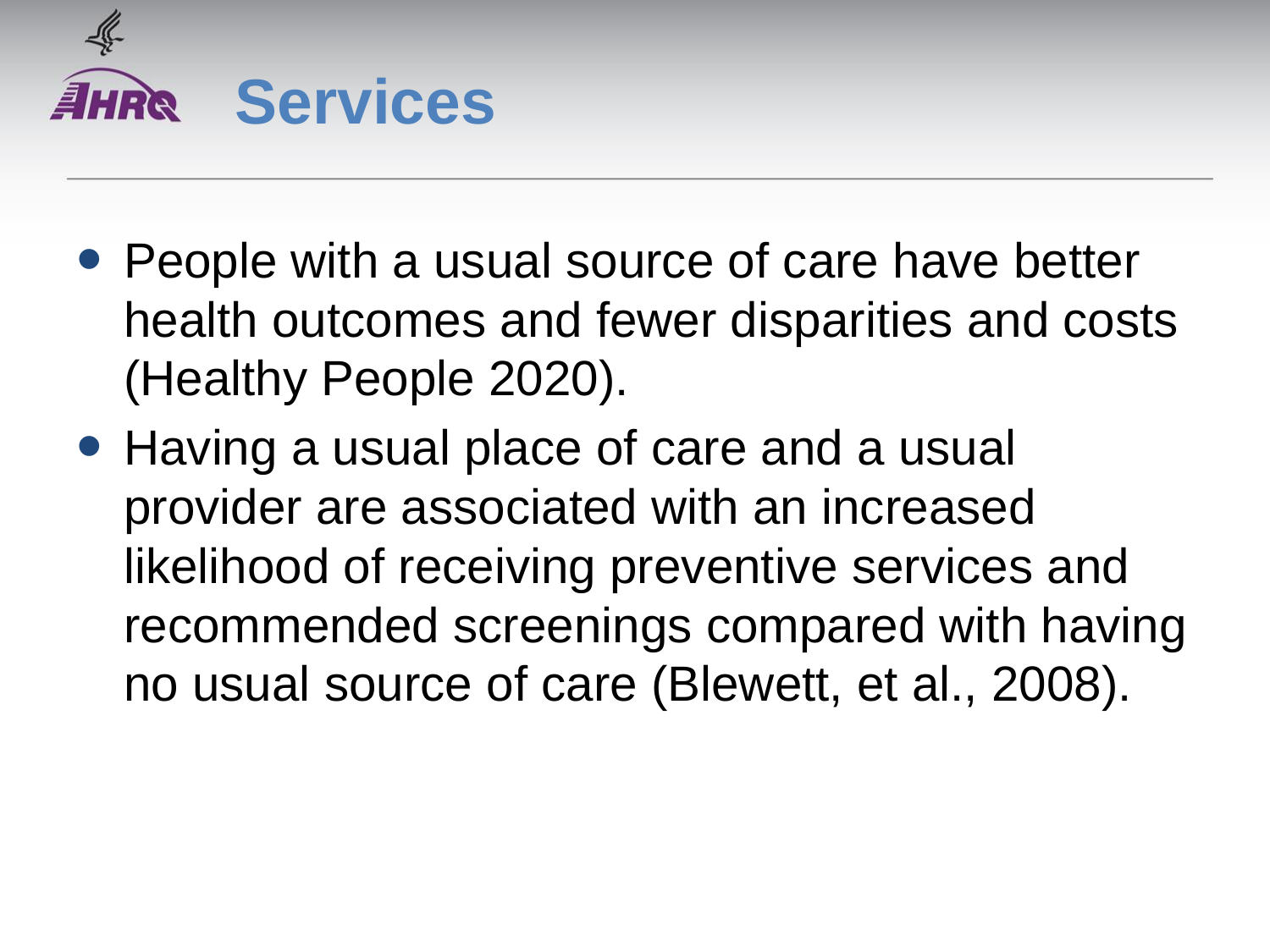

# Services
People with a usual source of care have better health outcomes and fewer disparities and costs (Healthy People 2020).
Having a usual place of care and a usual provider are associated with an increased likelihood of receiving preventive services and recommended screenings compared with having no usual source of care (Blewett, et al., 2008).